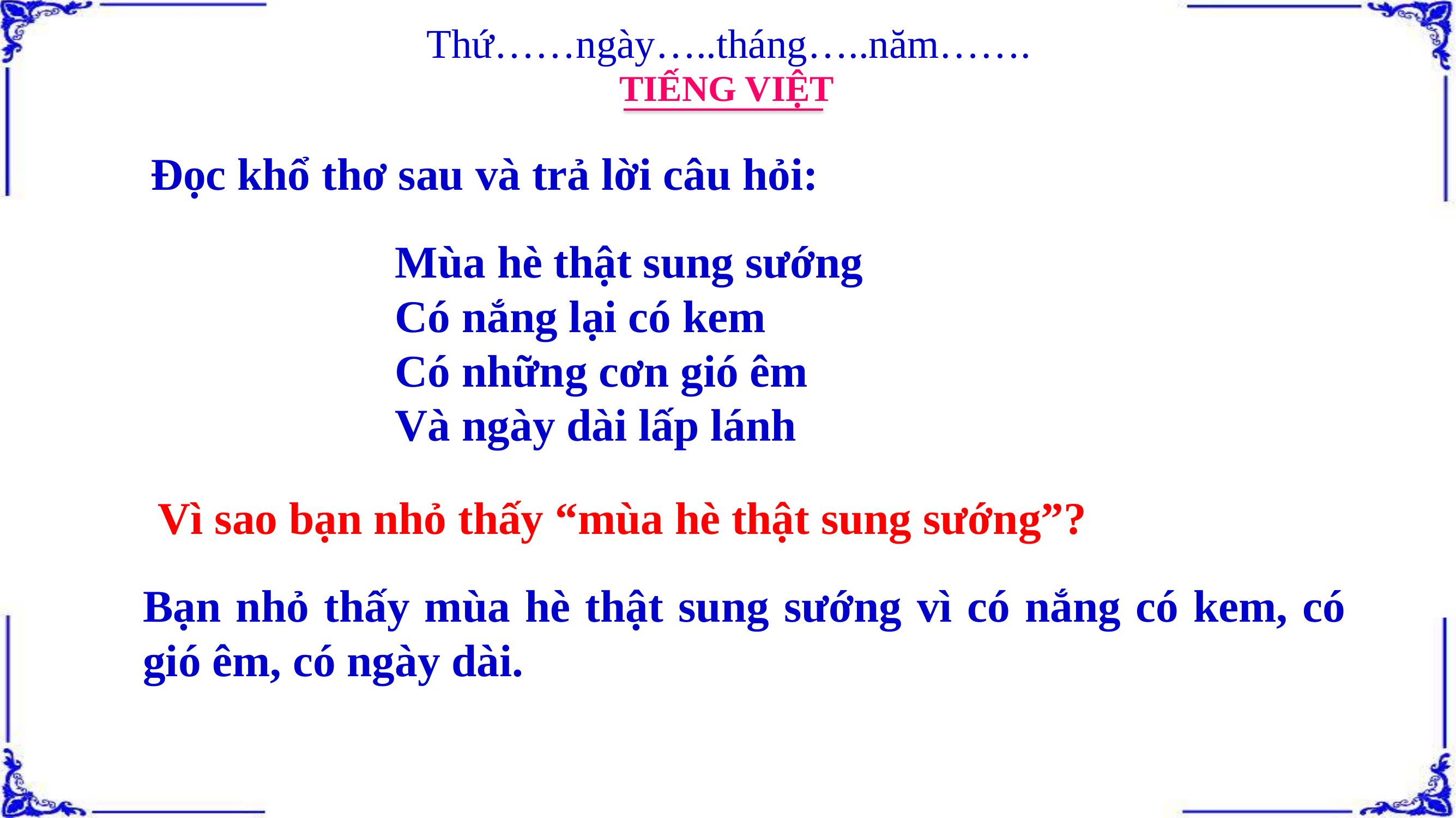

Thứ……ngày…..tháng…..năm…….
TIẾNG VIỆT
Đọc khổ thơ sau và trả lời câu hỏi:
Mùa hè thật sung sướng
Có nắng lại có kem
Có những cơn gió êm
Và ngày dài lấp lánh
Vì sao bạn nhỏ thấy “mùa hè thật sung sướng”?
Bạn nhỏ thấy mùa hè thật sung sướng vì có nắng có kem, có gió êm, có ngày dài.